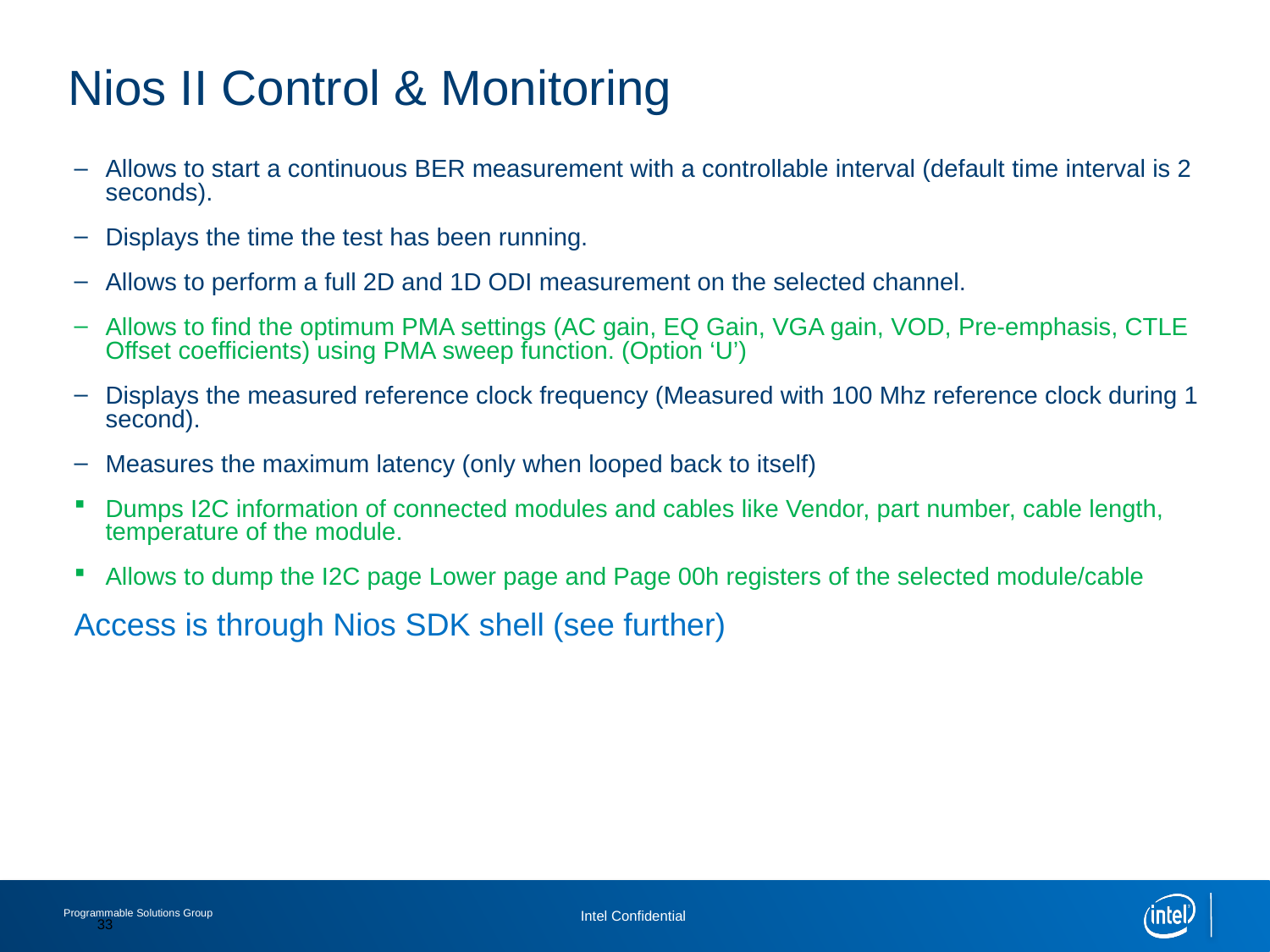

# Nios II Control & Monitoring
Allows to start a continuous BER measurement with a controllable interval (default time interval is 2 seconds).
Displays the time the test has been running.
Allows to perform a full 2D and 1D ODI measurement on the selected channel.
Allows to find the optimum PMA settings (AC gain, EQ Gain, VGA gain, VOD, Pre-emphasis, CTLE Offset coefficients) using PMA sweep function. (Option ‘U’)
Displays the measured reference clock frequency (Measured with 100 Mhz reference clock during 1 second).
Measures the maximum latency (only when looped back to itself)
Dumps I2C information of connected modules and cables like Vendor, part number, cable length, temperature of the module.
Allows to dump the I2C page Lower page and Page 00h registers of the selected module/cable
Access is through Nios SDK shell (see further)
33